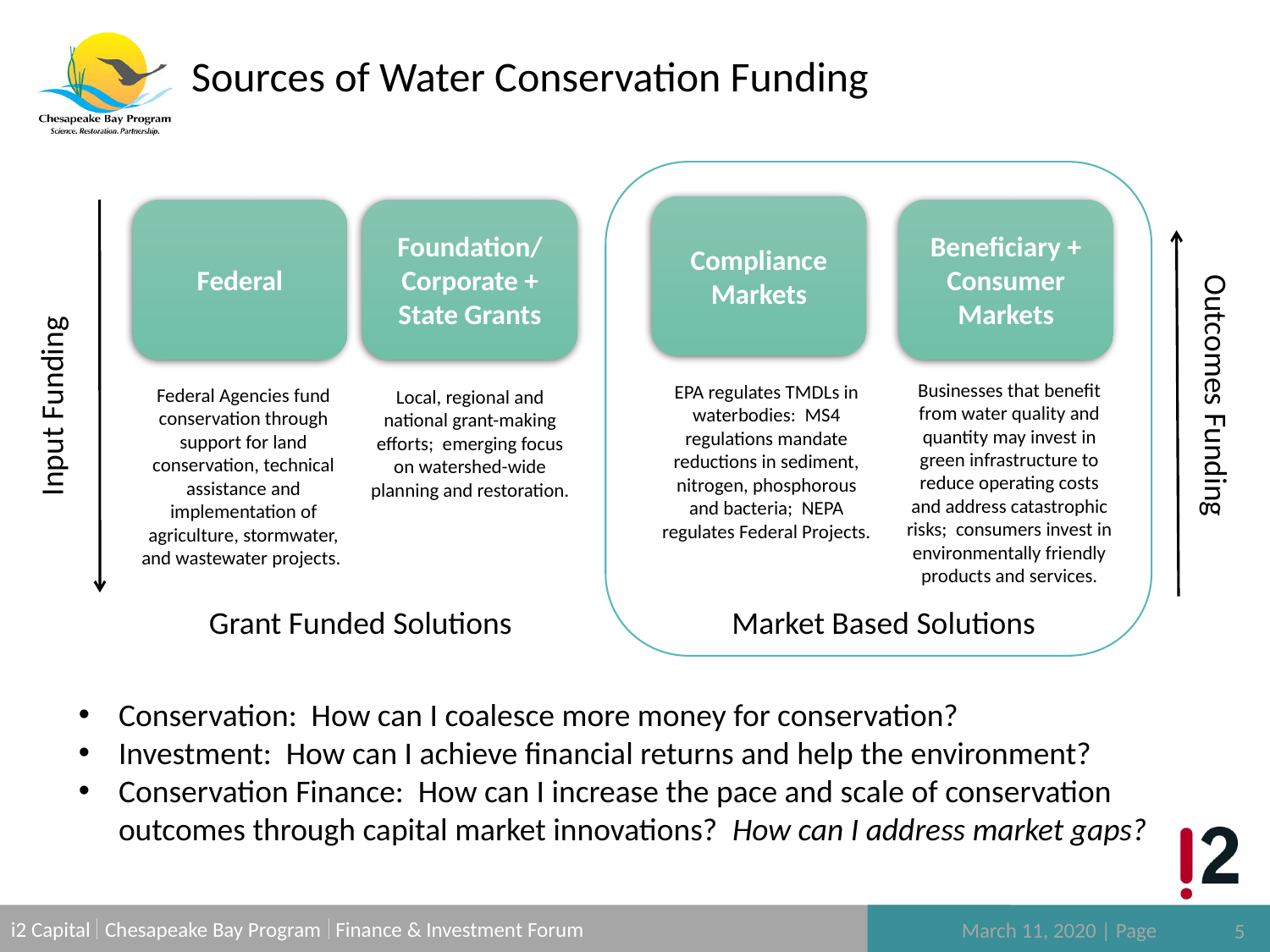

# Sources of Water Conservation Funding

Compliance Markets
Federal
Foundation/
Corporate + State Grants
Beneficiary + Consumer Markets
Input Funding
Outcomes Funding
Businesses that benefit from water quality and quantity may invest in green infrastructure to reduce operating costs and address catastrophic risks;  consumers invest in environmentally friendly products and services.
EPA regulates TMDLs in waterbodies:  MS4 regulations mandate reductions in sediment, nitrogen, phosphorous and bacteria;  NEPA regulates Federal Projects.
Federal Agencies fund conservation through support for land conservation, technical assistance and implementation of agriculture, stormwater, and wastewater projects.
Local, regional and national grant-making efforts;  emerging focus on watershed-wide planning and restoration.
Grant Funded Solutions
Market Based Solutions
Conservation:  How can I coalesce more money for conservation?
Investment:  How can I achieve financial returns and help the environment?
Conservation Finance:  How can I increase the pace and scale of conservation outcomes through capital market innovations?  How can I address market gaps?
5